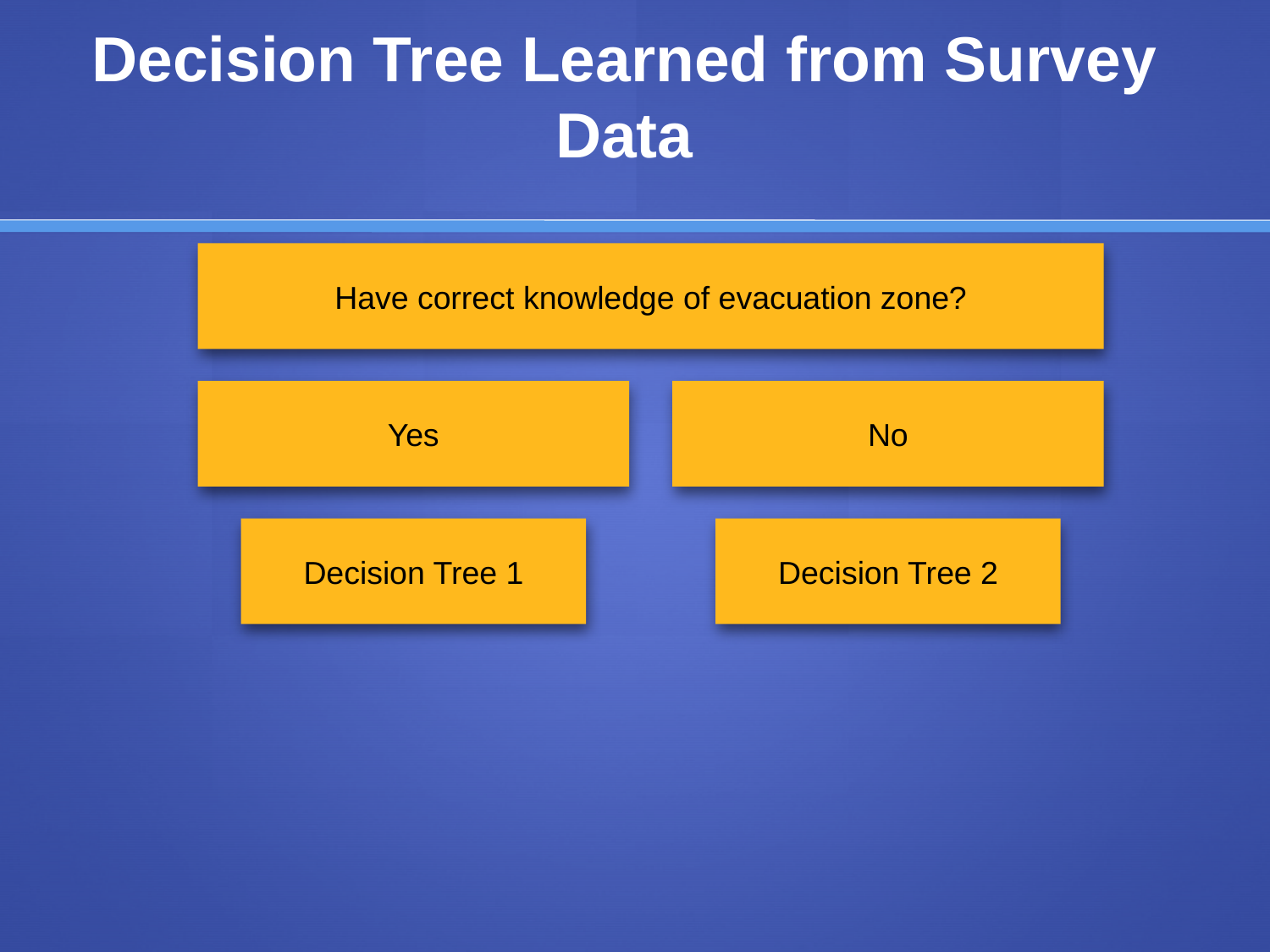

# Decision Tree Learned from Survey Data
Have correct knowledge of evacuation zone?
Yes
Decision Tree 1
No
Decision Tree 2